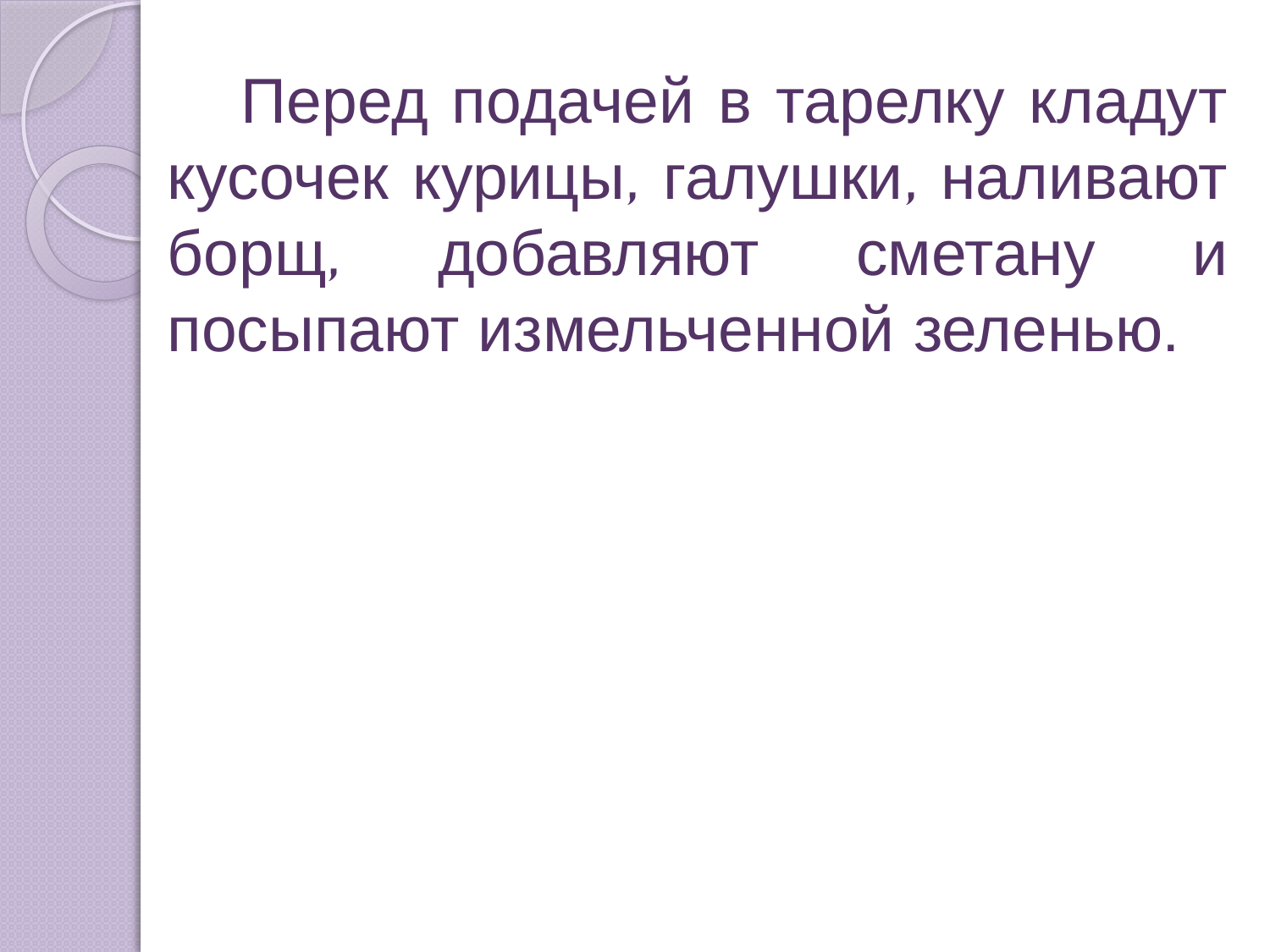

# Перед подачей в тарелку кладут кусочек курицы, галушки, наливают борщ, добавляют сметану и посыпают измельченной зеленью.